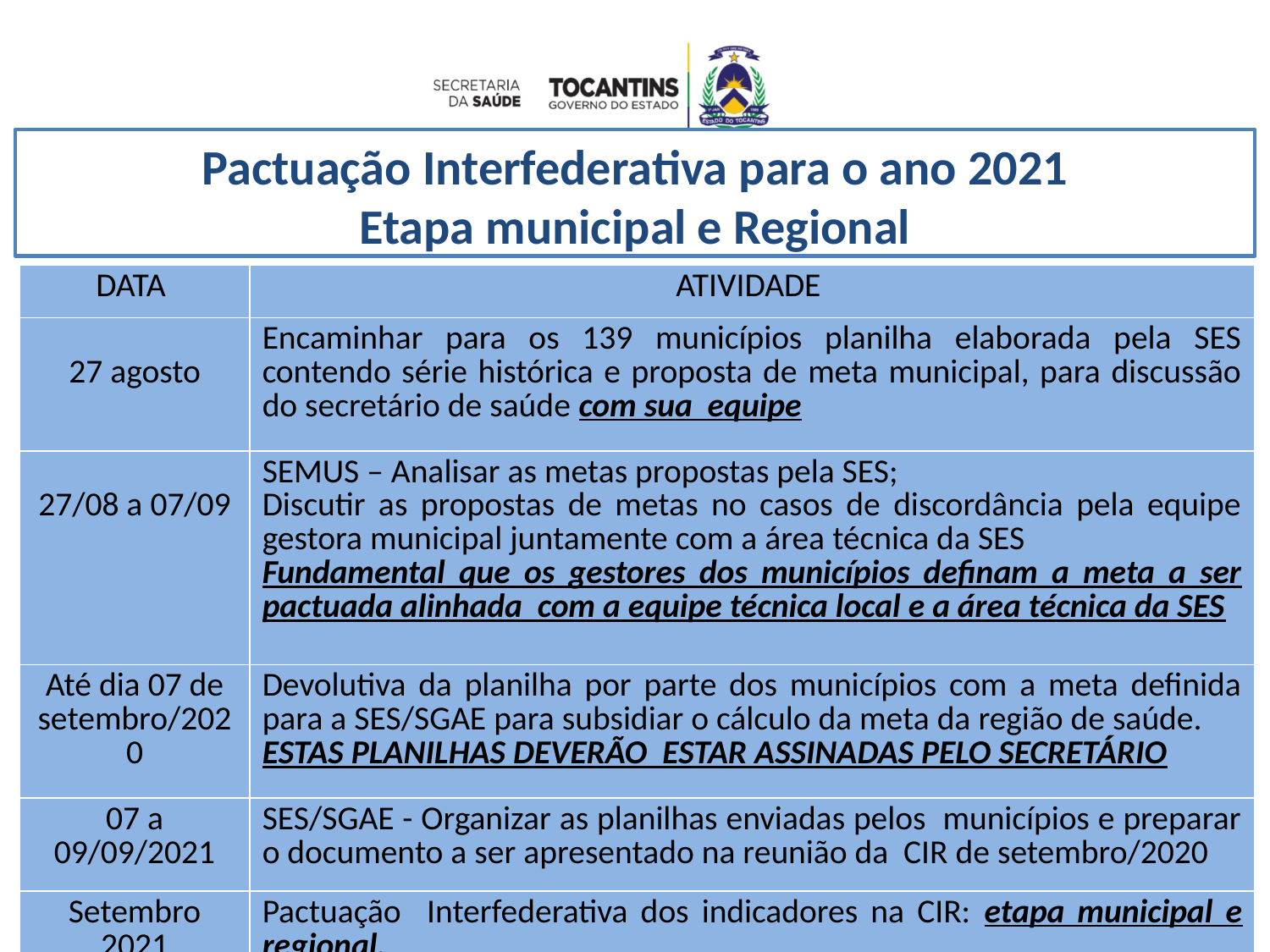

Pactuação Interfederativa para o ano 2021
Etapa municipal e Regional
| DATA | ATIVIDADE |
| --- | --- |
| 27 agosto | Encaminhar para os 139 municípios planilha elaborada pela SES contendo série histórica e proposta de meta municipal, para discussão do secretário de saúde com sua equipe |
| 27/08 a 07/09 | SEMUS – Analisar as metas propostas pela SES; Discutir as propostas de metas no casos de discordância pela equipe gestora municipal juntamente com a área técnica da SES Fundamental que os gestores dos municípios definam a meta a ser pactuada alinhada com a equipe técnica local e a área técnica da SES |
| Até dia 07 de setembro/2020 | Devolutiva da planilha por parte dos municípios com a meta definida para a SES/SGAE para subsidiar o cálculo da meta da região de saúde. ESTAS PLANILHAS DEVERÃO ESTAR ASSINADAS PELO SECRETÁRIO |
| 07 a 09/09/2021 | SES/SGAE - Organizar as planilhas enviadas pelos municípios e preparar o documento a ser apresentado na reunião da CIR de setembro/2020 |
| Setembro 2021 | Pactuação Interfederativa dos indicadores na CIR: etapa municipal e regional. |